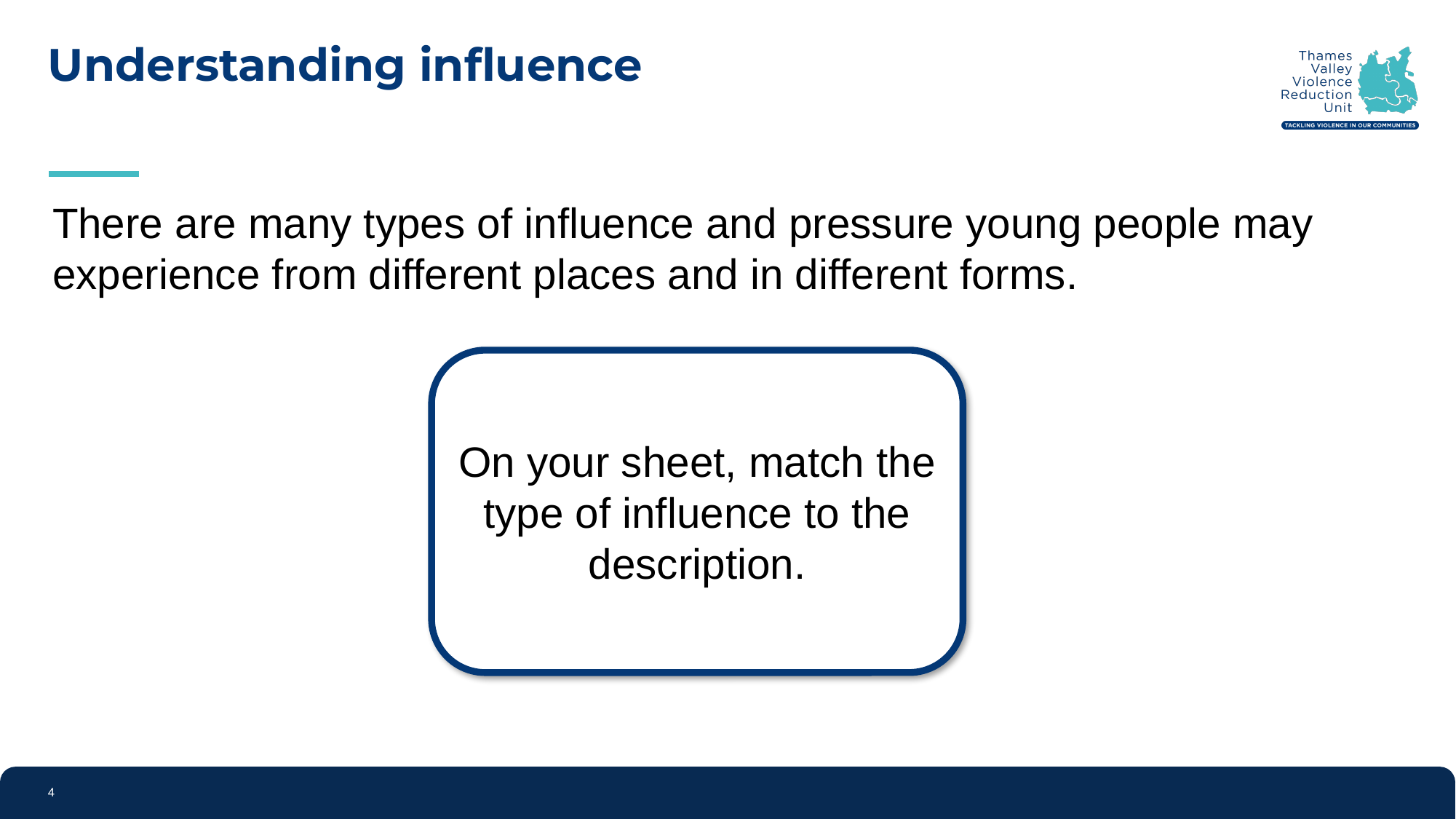

# Understanding influence
There are many types of influence and pressure young people may experience from different places and in different forms.
On your sheet, match the type of influence to the description.
4